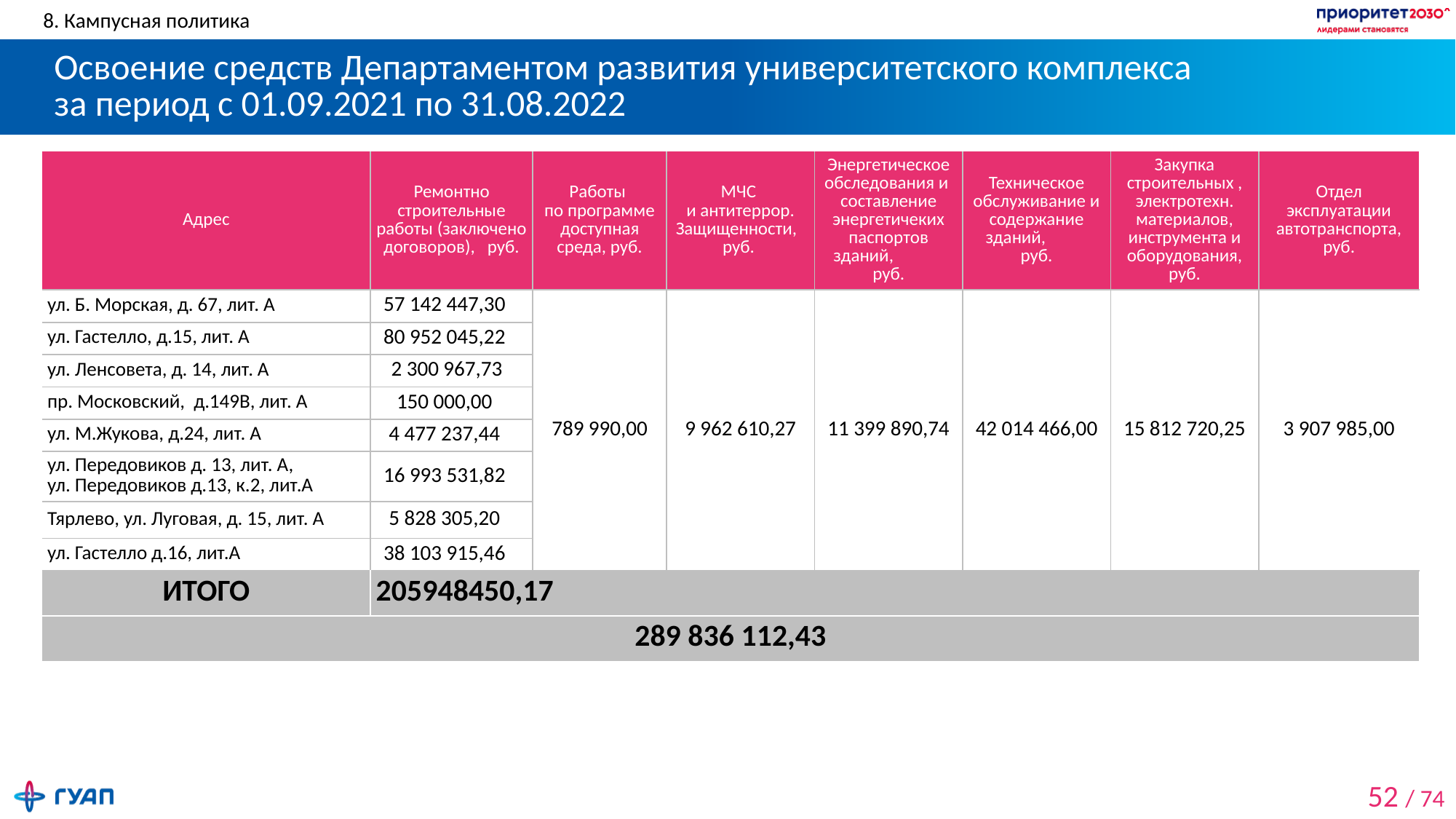

8. Кампусная политика
# Освоение средств Департаментом развития университетского комплекса за период с 01.09.2021 по 31.08.2022
| Адрес | Ремонтно строительные работы (заключено договоров), руб. | Работы по программе доступная среда, руб. | МЧС и антитеррор. Защищенности, руб. | Энергетическое обследования и составление энергетичеких паспортов зданий, руб. | Техническое обслуживание и содержание зданий, руб. | Закупка строительных , электротехн. материалов, инструмента и оборудования, руб. | Отдел эксплуатации автотранспорта, руб. |
| --- | --- | --- | --- | --- | --- | --- | --- |
| ул. Б. Морская, д. 67, лит. А | 57 142 447,30 | 789 990,00 | 9 962 610,27 | 11 399 890,74 | 42 014 466,00 | 15 812 720,25 | 3 907 985,00 |
| ул. Гастелло, д.15, лит. А | 80 952 045,22 |  |  |  |  |  |  |
| ул. Ленсовета, д. 14, лит. А | 2 300 967,73 |  |  |  |  |  |  |
| пр. Московский, д.149В, лит. А | 150 000,00 |  |  |  |  |  |  |
| ул. М.Жукова, д.24, лит. А | 4 477 237,44 |  |  |  |  |  |  |
| ул. Передовиков д. 13, лит. А, ул. Передовиков д.13, к.2, лит.А | 16 993 531,82 |  |  |  |  |  |  |
| Тярлево, ул. Луговая, д. 15, лит. А | 5 828 305,20 |  |  |  |  |  |  |
| ул. Гастелло д.16, лит.А | 38 103 915,46 |  |  |  |  |  |  |
| ИТОГО | 205948450,17 |  |  |  |  |  |  |
| 289 836 112,43 |  |  |  |  |  |  |  |